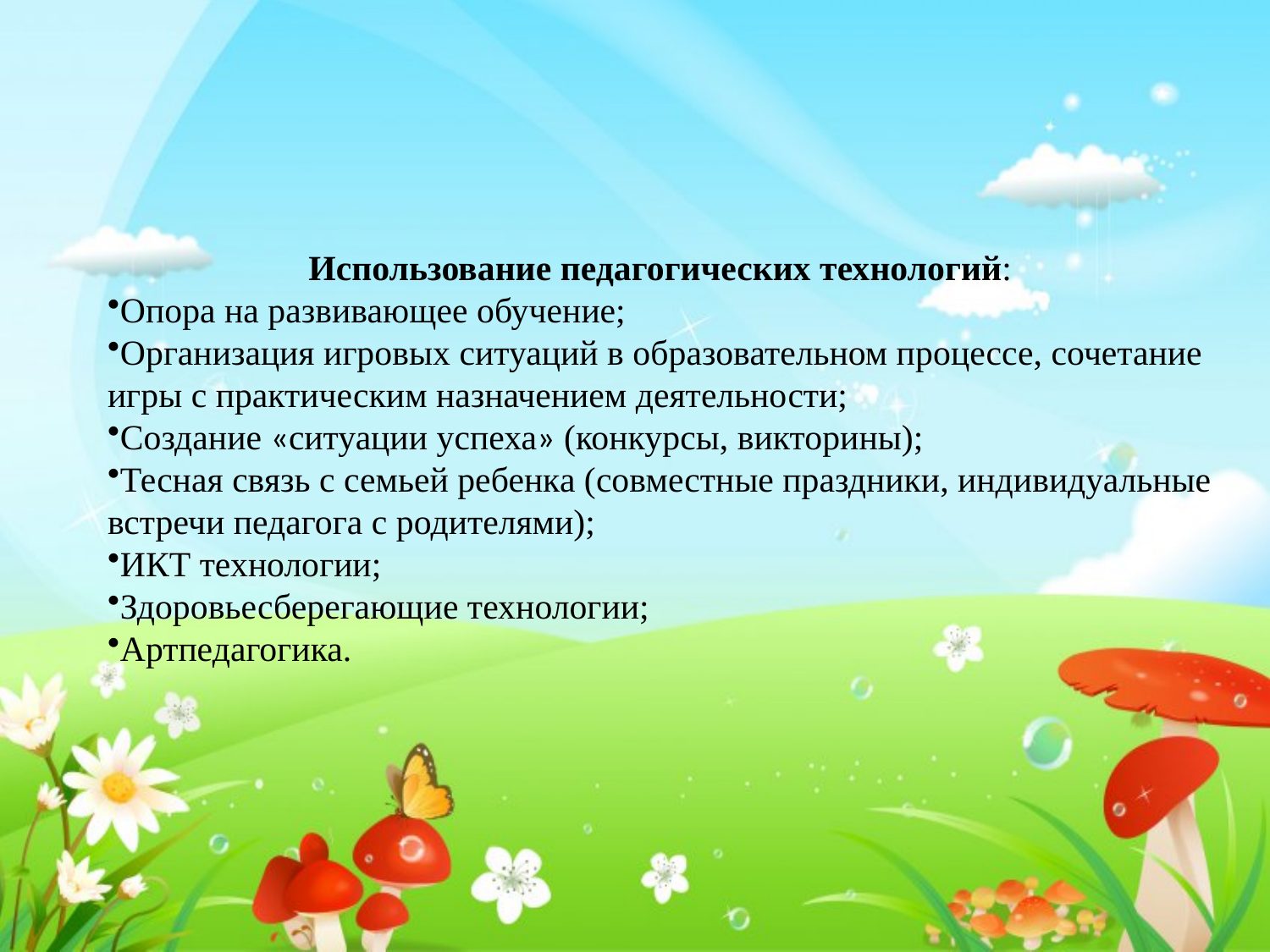

Использование педагогических технологий:
Опора на развивающее обучение;
Организация игровых ситуаций в образовательном процессе, сочетание игры с практическим назначением деятельности;
Создание «ситуации успеха» (конкурсы, викторины);
Тесная связь с семьей ребенка (совместные праздники, индивидуальные встречи педагога с родителями);
ИКТ технологии;
Здоровьесберегающие технологии;
Артпедагогика.